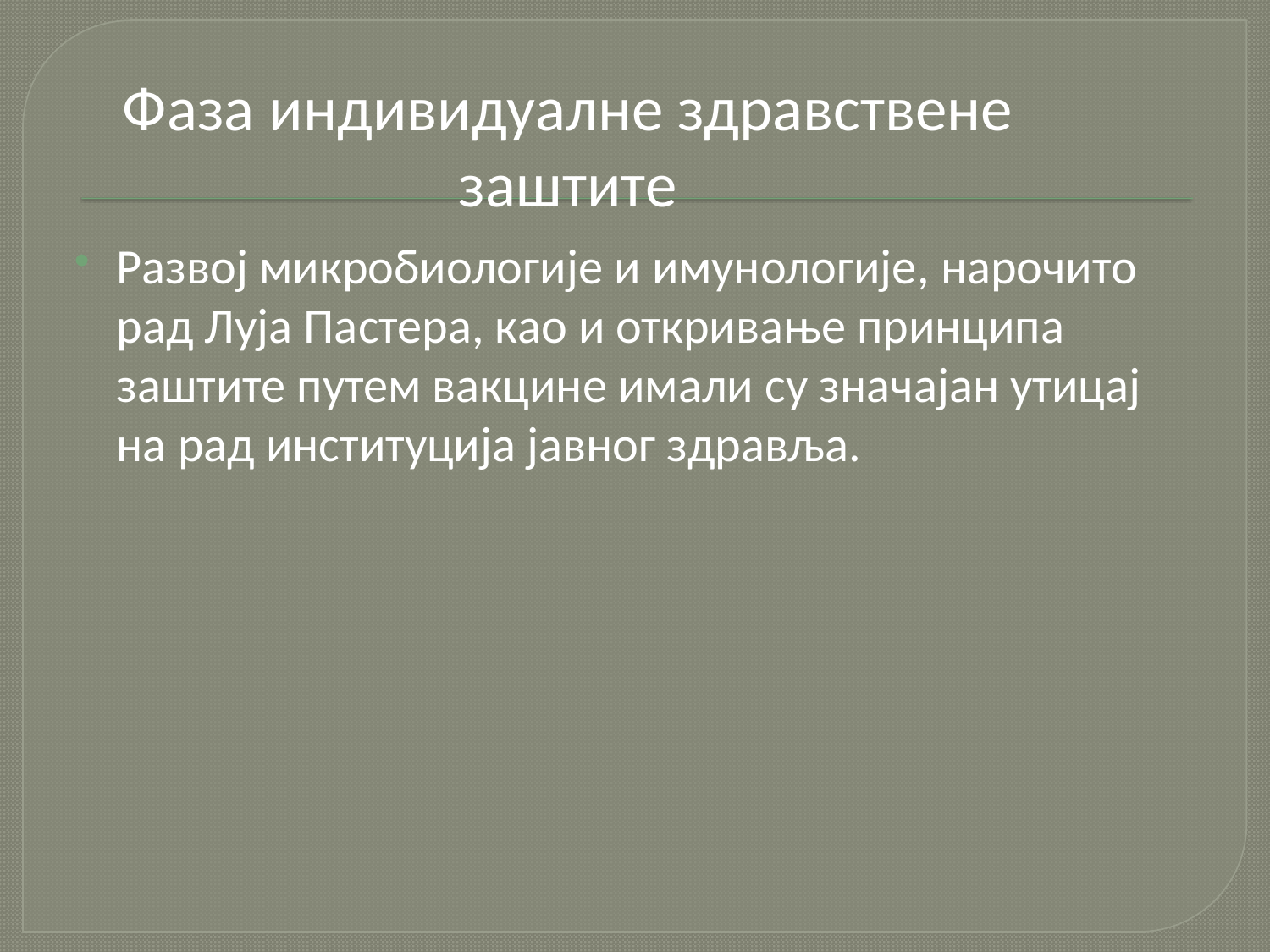

# Фаза индивидуалне здравствене заштите
Развој микробиологије и имунологије, нарочито рад Луја Пастера, као и откривање принципа заштите путем вакцине имали су значајан утицај на рад институција јавног здравља.